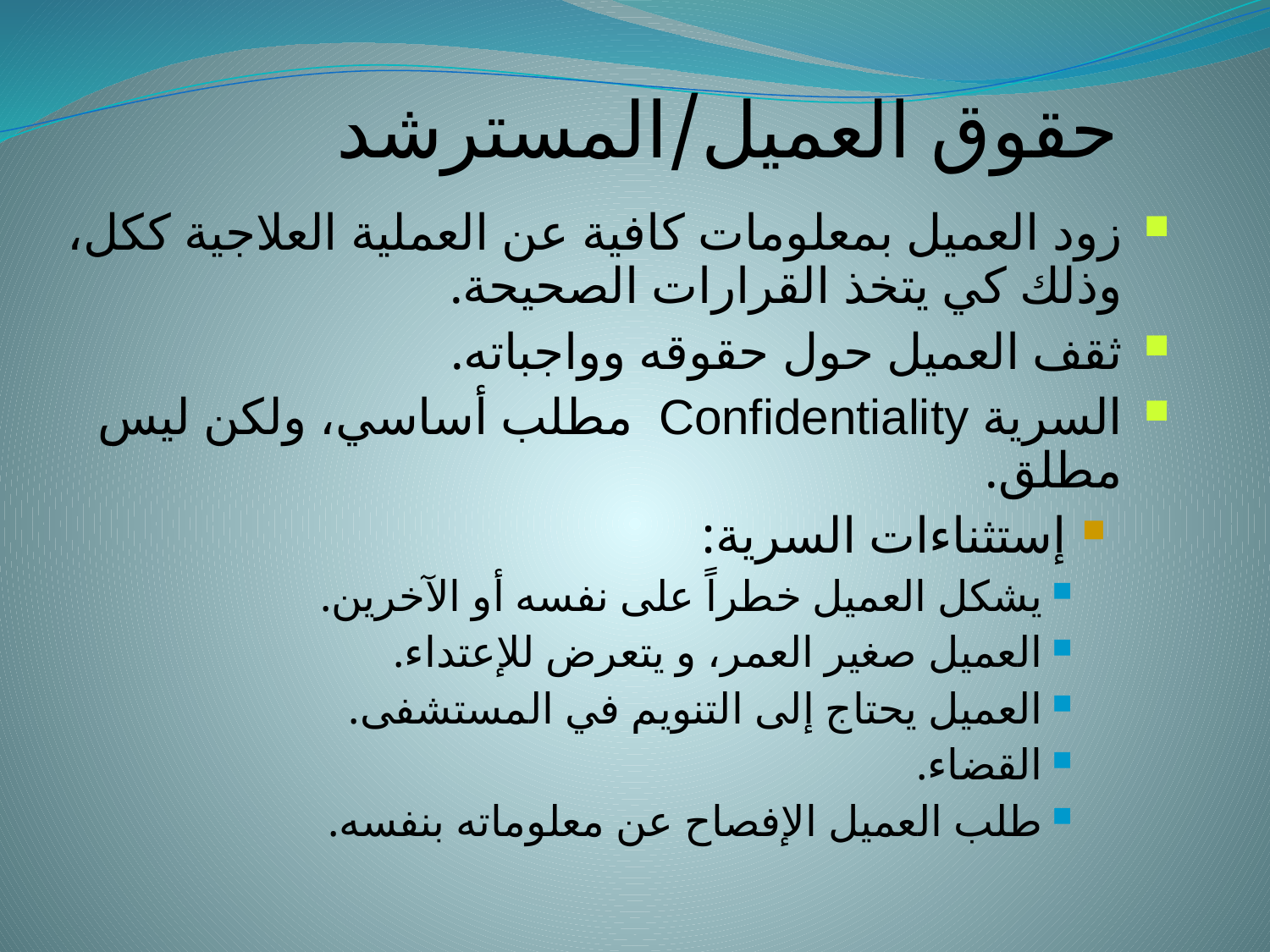

حقوق العميل/المسترشد
زود العميل بمعلومات كافية عن العملية العلاجية ككل، وذلك كي يتخذ القرارات الصحيحة.
ثقف العميل حول حقوقه وواجباته.
السرية Confidentiality  مطلب أساسي، ولكن ليس مطلق.
إستثناءات السرية:
يشكل العميل خطراً على نفسه أو الآخرين.
العميل صغير العمر، و يتعرض للإعتداء.
العميل يحتاج إلى التنويم في المستشفى.
القضاء.
طلب العميل الإفصاح عن معلوماته بنفسه.